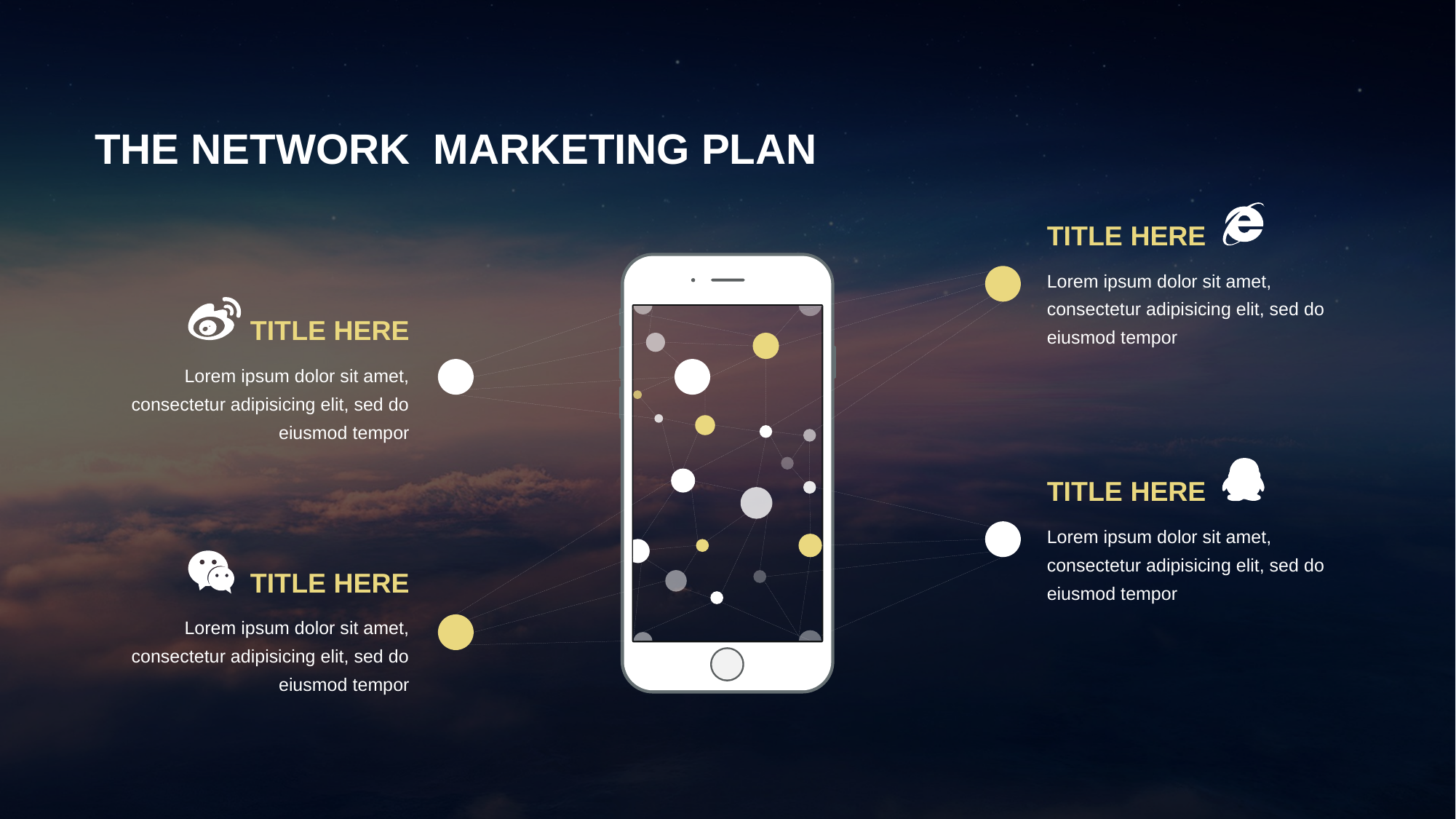

THE NETWORK  MARKETING PLAN

TITLE HERE
Lorem ipsum dolor sit amet, consectetur adipisicing elit, sed do eiusmod tempor

TITLE HERE

Lorem ipsum dolor sit amet, consectetur adipisicing elit, sed do eiusmod tempor

TITLE HERE
Lorem ipsum dolor sit amet, consectetur adipisicing elit, sed do eiusmod tempor

TITLE HERE
Lorem ipsum dolor sit amet, consectetur adipisicing elit, sed do eiusmod tempor